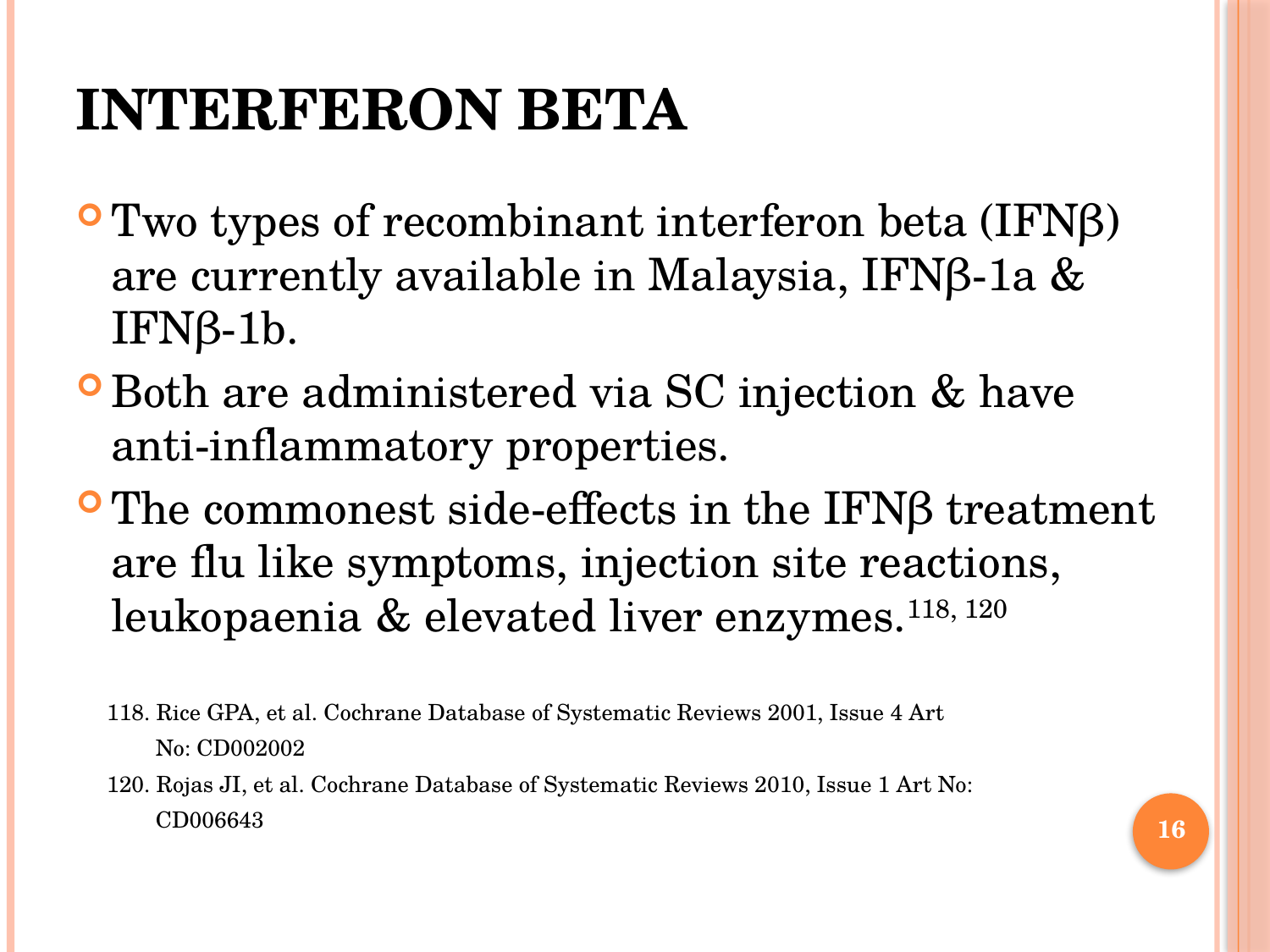

# Interferon beta
Two types of recombinant interferon beta (IFNβ) are currently available in Malaysia, IFNβ-1a & IFNβ-1b.
Both are administered via SC injection & have anti-inflammatory properties.
The commonest side-effects in the IFNβ treatment are flu like symptoms, injection site reactions, leukopaenia & elevated liver enzymes.118, 120

     118. Rice GPA, et al. Cochrane Database of Systematic Reviews 2001, Issue 4 Art
             No: CD002002
     120. Rojas JI, et al. Cochrane Database of Systematic Reviews 2010, Issue 1 Art No:
             CD006643

16